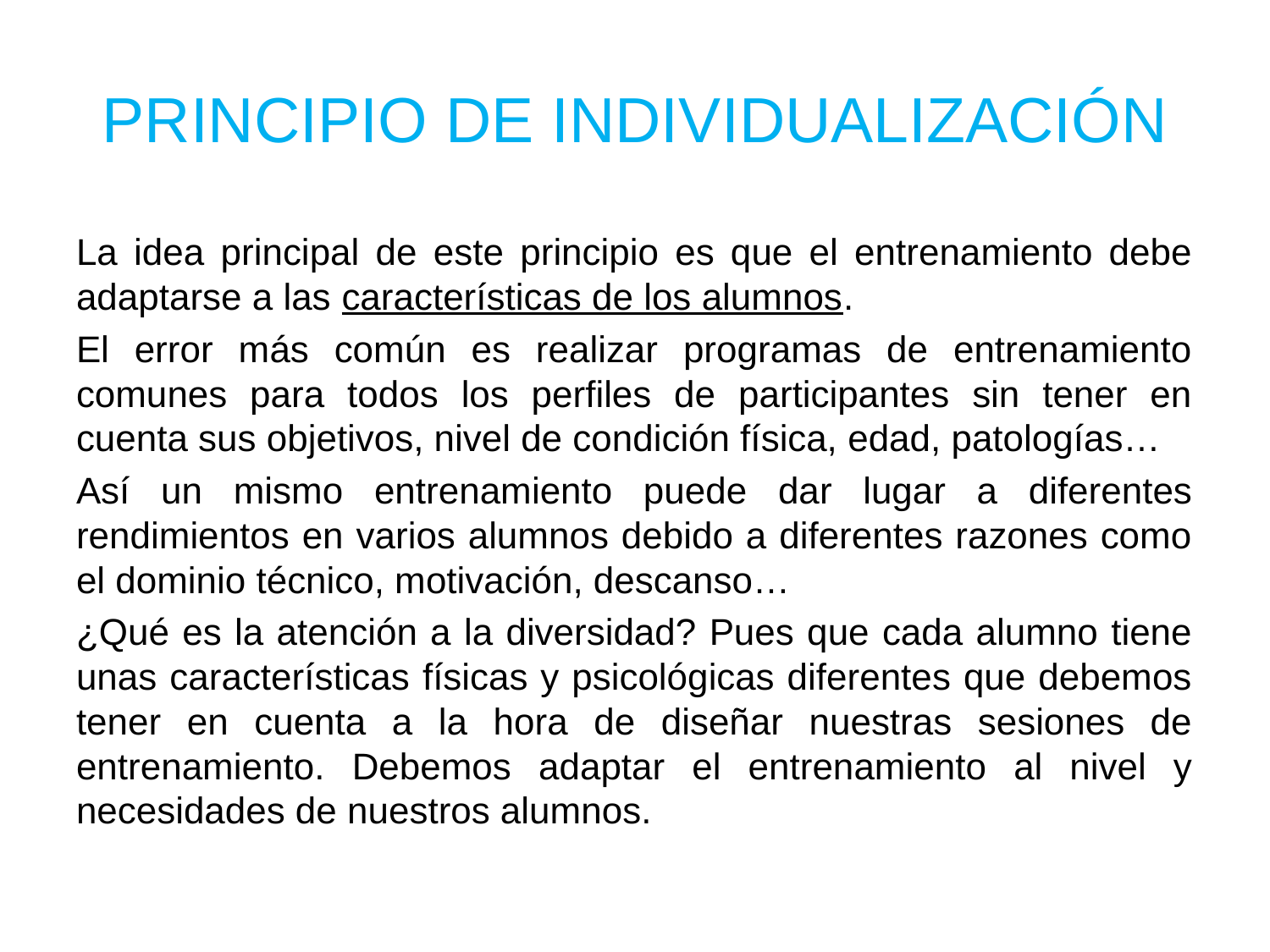

# PRINCIPIO DE INDIVIDUALIZACIÓN
La idea principal de este principio es que el entrenamiento debe adaptarse a las características de los alumnos.
El error más común es realizar programas de entrenamiento comunes para todos los perfiles de participantes sin tener en cuenta sus objetivos, nivel de condición física, edad, patologías…
Así un mismo entrenamiento puede dar lugar a diferentes rendimientos en varios alumnos debido a diferentes razones como el dominio técnico, motivación, descanso…
¿Qué es la atención a la diversidad? Pues que cada alumno tiene unas características físicas y psicológicas diferentes que debemos tener en cuenta a la hora de diseñar nuestras sesiones de entrenamiento. Debemos adaptar el entrenamiento al nivel y necesidades de nuestros alumnos.